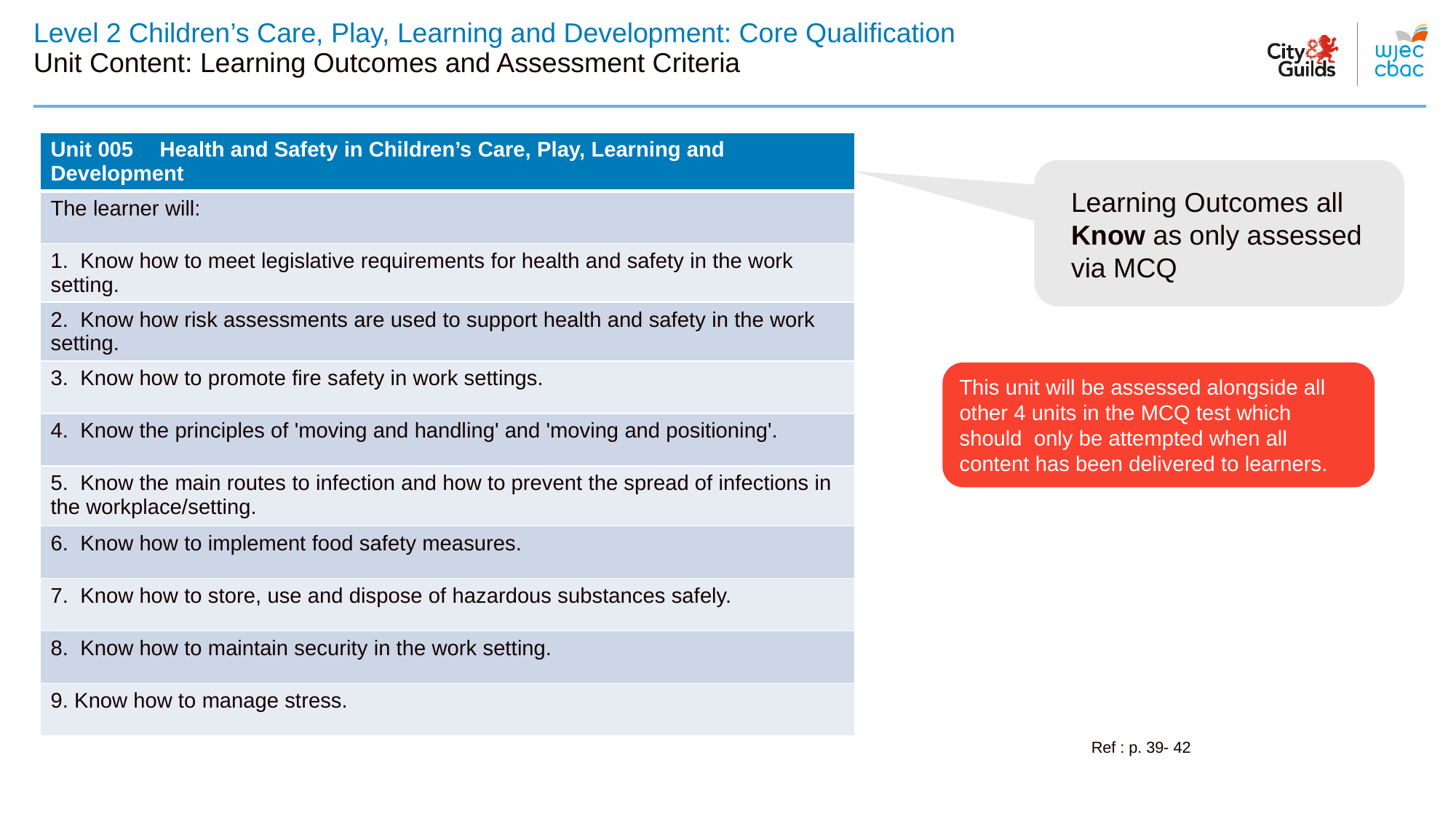

# Level 2 Children’s Care, Play, Learning and Development: Core Qualification Unit Content: Learning Outcomes and Assessment Criteria
| Unit 005 Health and Safety in Children’s Care, Play, Learning and Development |
| --- |
| The learner will: |
| 1. Know how to meet legislative requirements for health and safety in the work setting. |
| 2. Know how risk assessments are used to support health and safety in the work setting. |
| 3. Know how to promote fire safety in work settings. |
| 4. Know the principles of 'moving and handling' and 'moving and positioning'. |
| 5. Know the main routes to infection and how to prevent the spread of infections in the workplace/setting. |
| 6. Know how to implement food safety measures. |
| 7. Know how to store, use and dispose of hazardous substances safely. |
| 8. Know how to maintain security in the work setting. |
| 9. Know how to manage stress. |

Learning Outcomes all Know as only assessed
via MCQ
This unit will be assessed alongside all other 4 units in the MCQ test which should  only be attempted when all content has been delivered to learners.
Ref : p. 39- 42